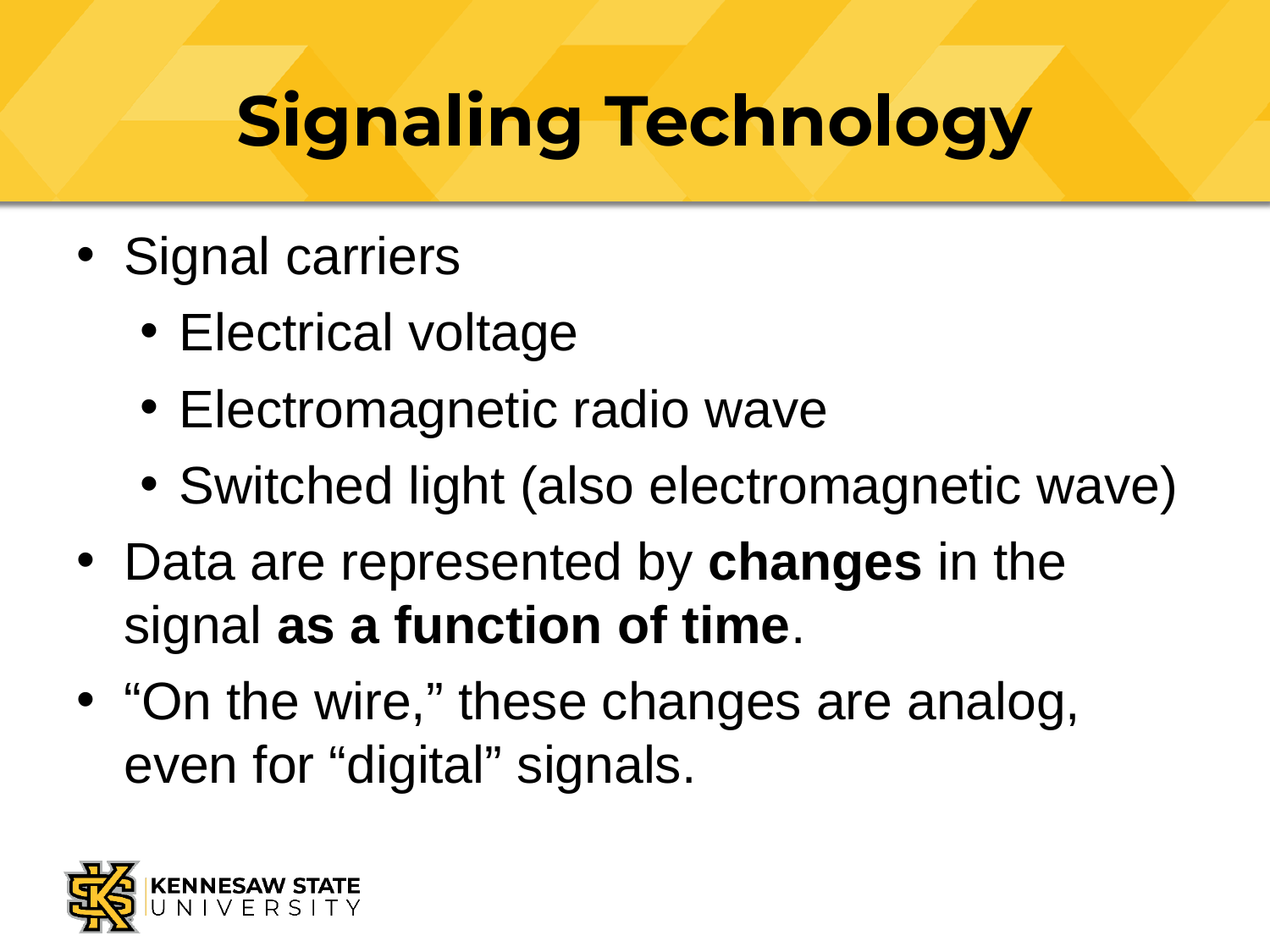

# Signaling Technology
Signal carriers
Electrical voltage
Electromagnetic radio wave
Switched light (also electromagnetic wave)
Data are represented by changes in the signal as a function of time.
“On the wire,” these changes are analog, even for “digital” signals.